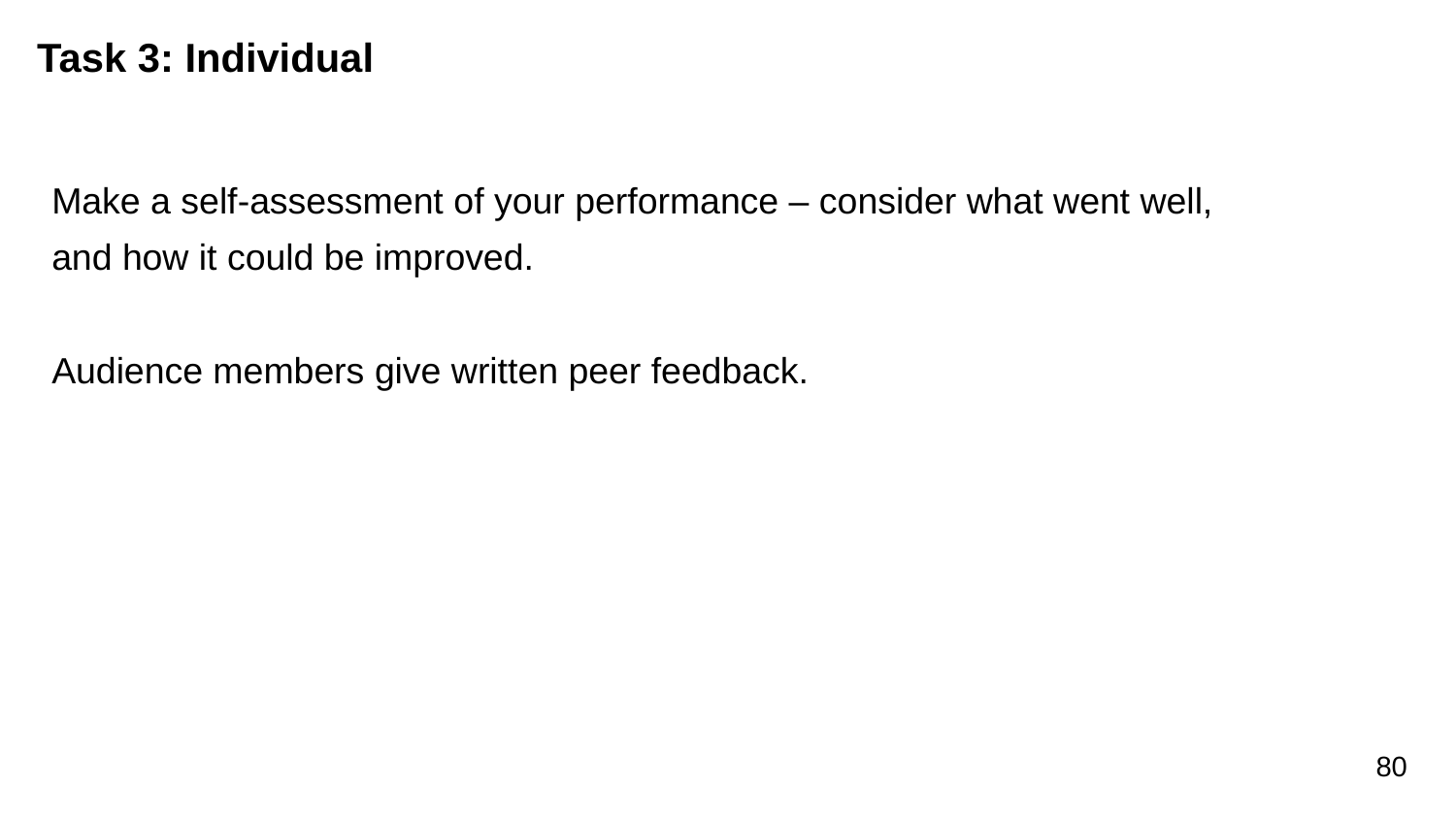

# Task 3: Individual
Make a self-assessment of your performance – consider what went well, and how it could be improved.

Audience members give written peer feedback.
80